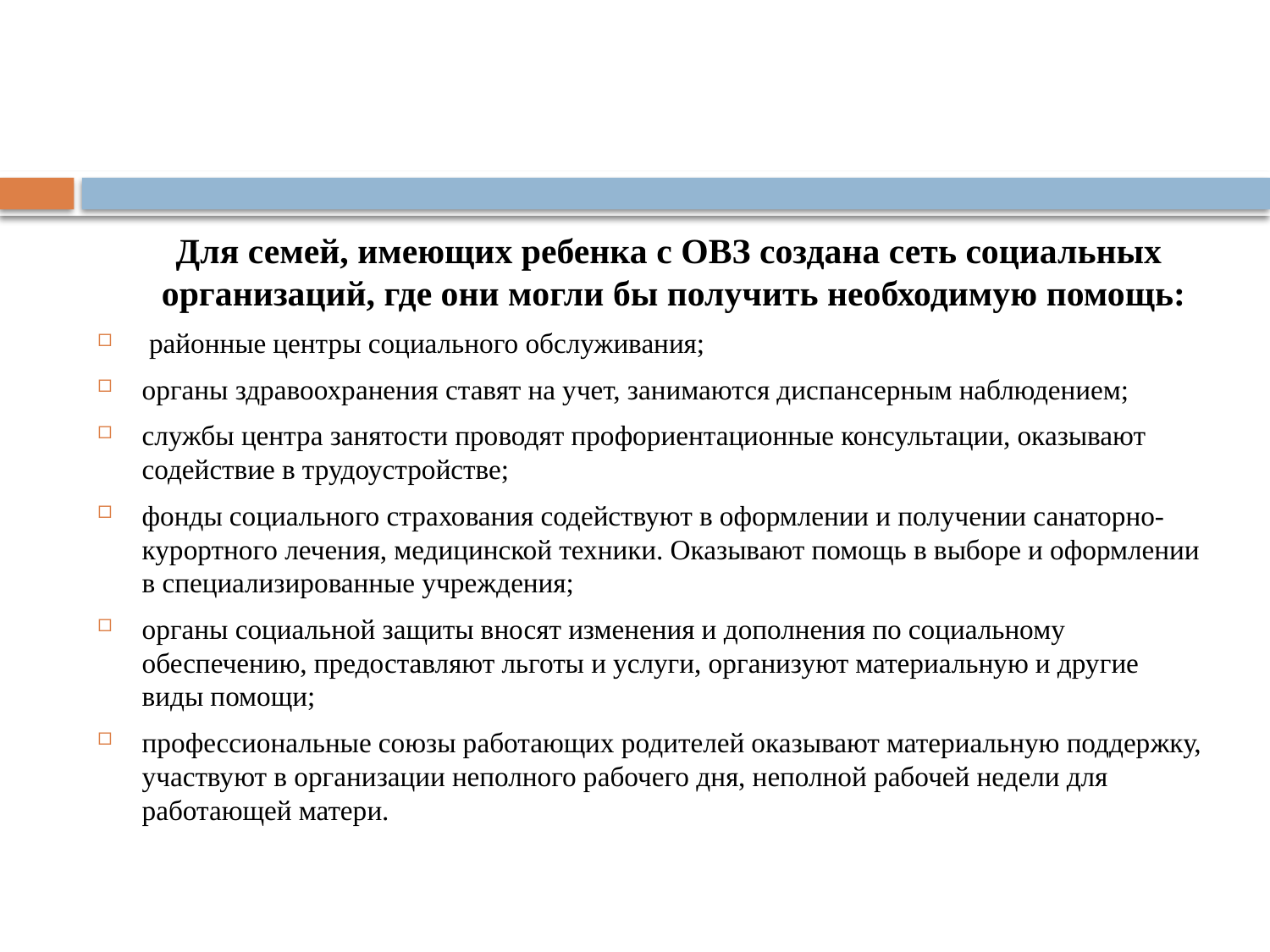

#
    Для семей, имеющих ребенка с ОВЗ создана сеть социальных организаций, где они могли бы получить необходимую помощь:
 районные центры социального обслуживания;
органы здравоохранения ставят на учет, занимаются диспансерным наблюдением;
службы центра занятости проводят профориентационные консультации, оказывают содействие в трудоустройстве;
фонды социального страхования содействуют в оформлении и получении санаторно-курортного лечения, медицинской техники. Оказывают помощь в выборе и оформлении в специализированные учреждения;
органы социальной защиты вносят изменения и дополнения по социальному обеспечению, предоставляют льготы и услуги, организуют материальную и другие виды помощи;
профессиональные союзы работающих родителей оказывают материальную поддержку, участвуют в организации неполного рабочего дня, неполной рабочей недели для работающей матери.